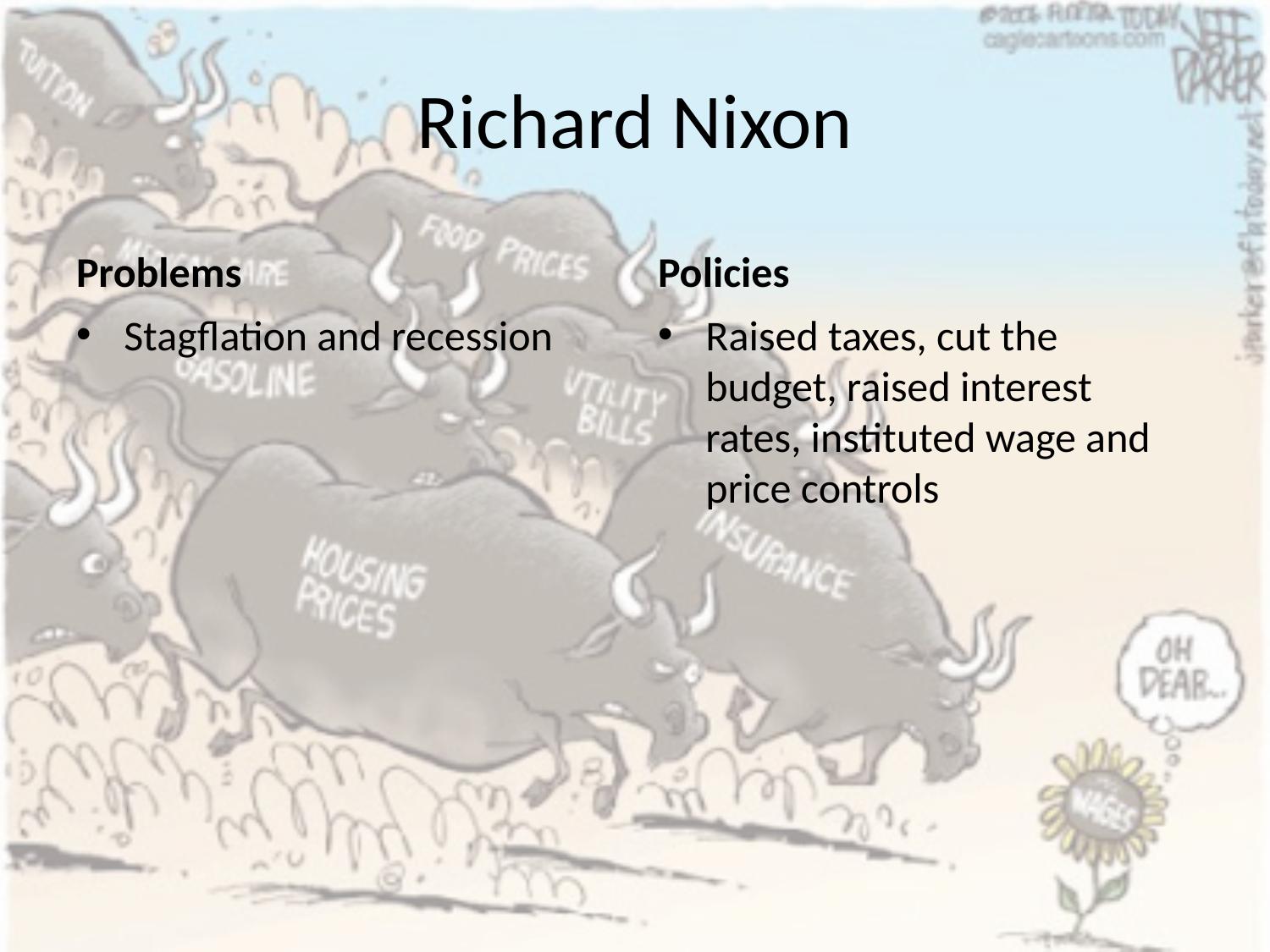

# Richard Nixon
Problems
Policies
Stagflation and recession
Raised taxes, cut the budget, raised interest rates, instituted wage and price controls